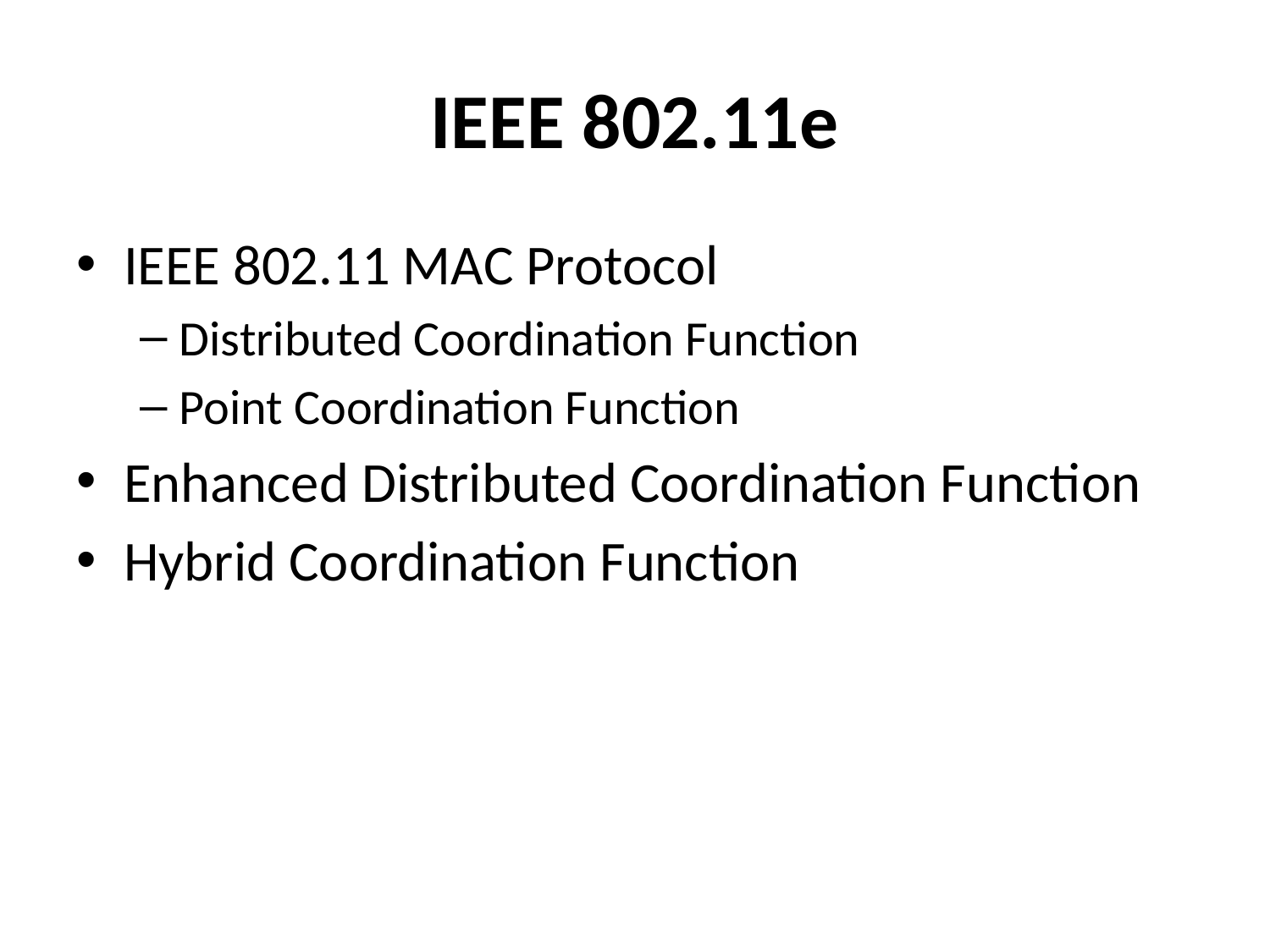

# IEEE 802.11e
IEEE 802.11 MAC Protocol
Distributed Coordination Function
Point Coordination Function
Enhanced Distributed Coordination Function
Hybrid Coordination Function